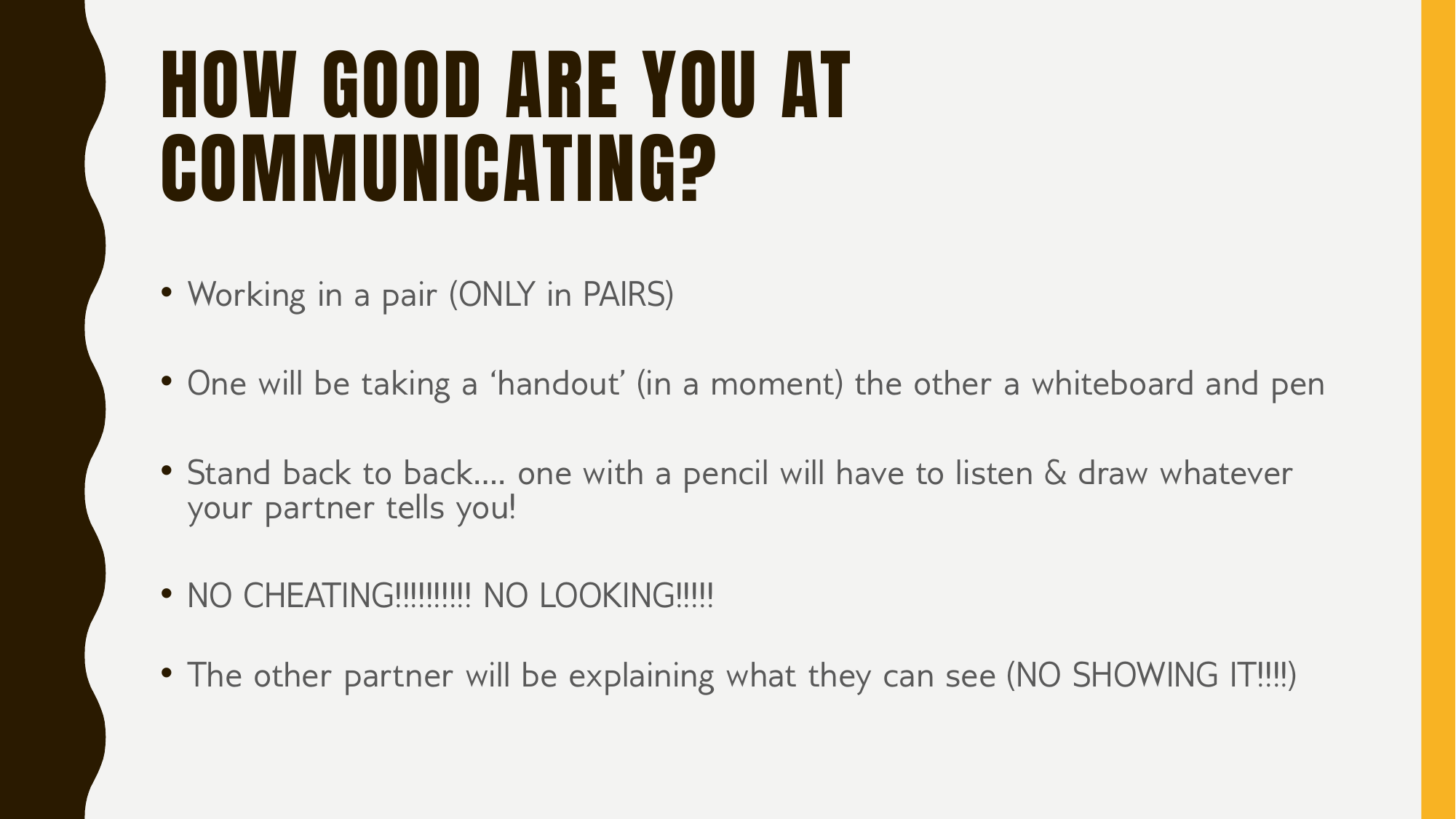

# How Good are You at Communicating?
Working in a pair (ONLY in PAIRS)

One will be taking a ‘handout’ (in a moment) the other a whiteboard and pen

Stand back to back…. one with a pencil will have to listen & draw whatever your partner tells you!

NO CHEATING!!!!!!!!!! NO LOOKING!!!!!
The other partner will be explaining what they can see (NO SHOWING IT!!!!)